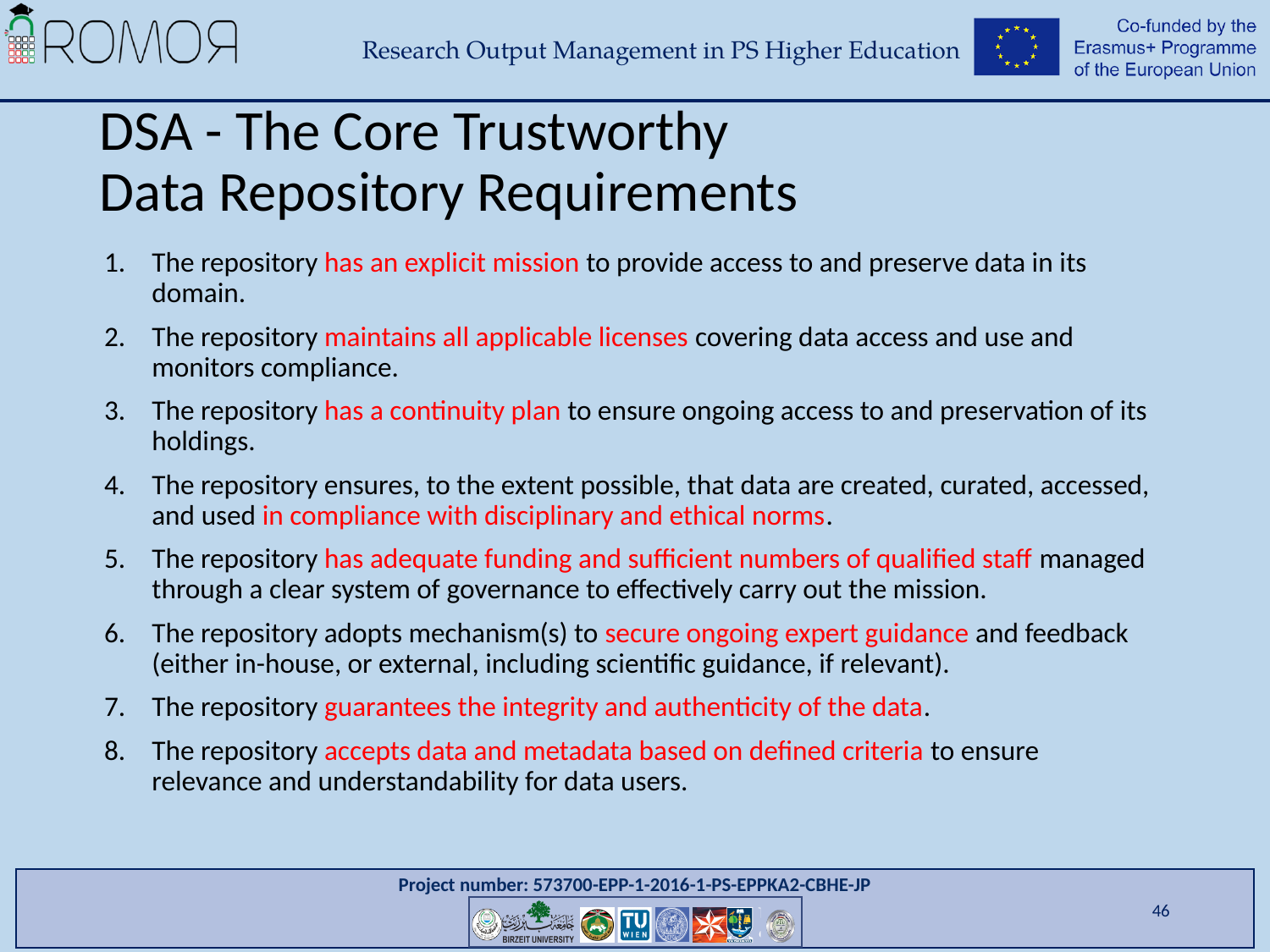

# DSA - The Core Trustworthy Data Repository Requirements
The repository has an explicit mission to provide access to and preserve data in its domain.
The repository maintains all applicable licenses covering data access and use and monitors compliance.
The repository has a continuity plan to ensure ongoing access to and preservation of its holdings.
The repository ensures, to the extent possible, that data are created, curated, accessed, and used in compliance with disciplinary and ethical norms.
The repository has adequate funding and sufficient numbers of qualified staff managed through a clear system of governance to effectively carry out the mission.
The repository adopts mechanism(s) to secure ongoing expert guidance and feedback (either in-house, or external, including scientific guidance, if relevant).
The repository guarantees the integrity and authenticity of the data.
The repository accepts data and metadata based on defined criteria to ensure relevance and understandability for data users.
46